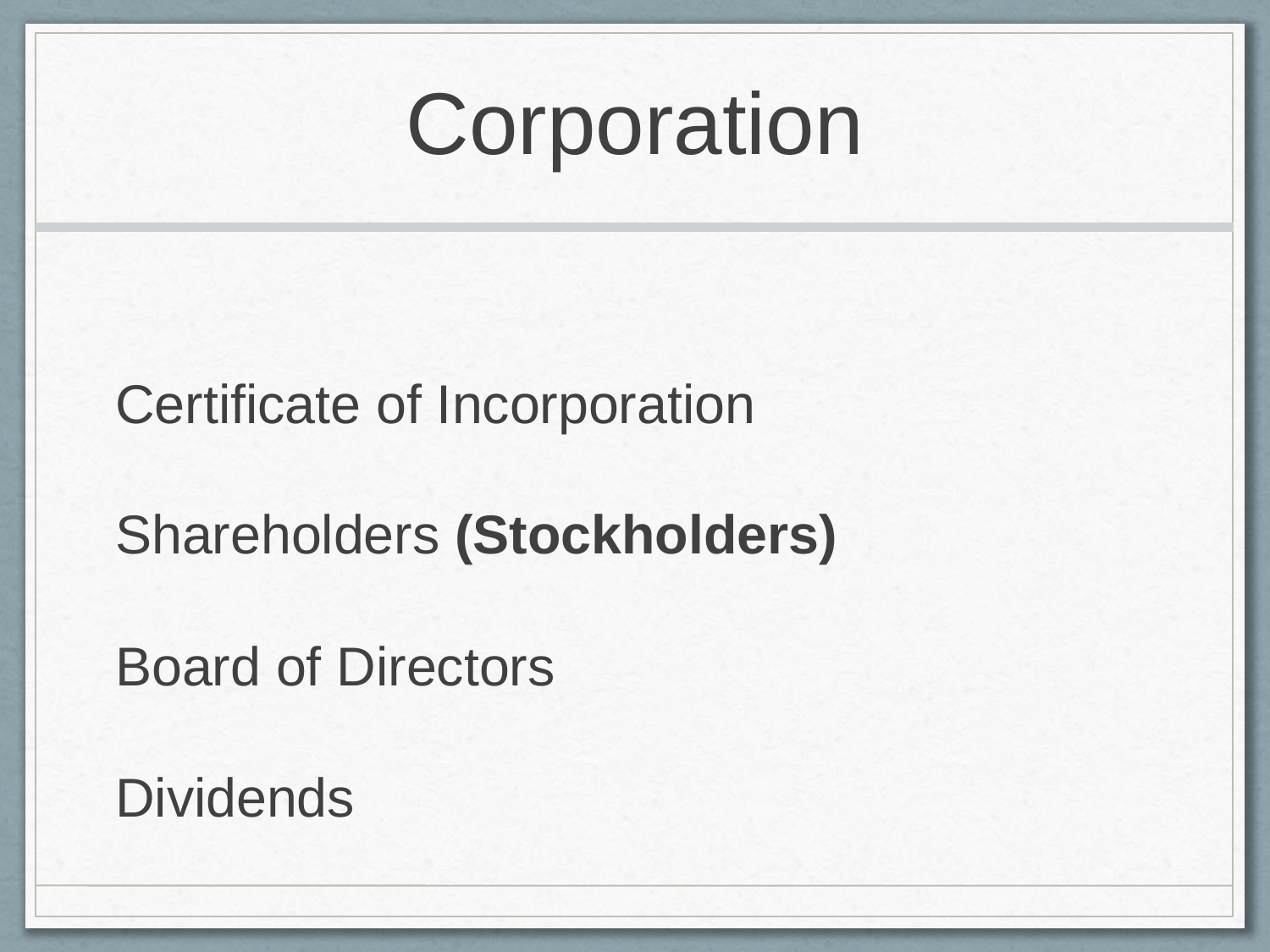

# Corporation
Certificate of Incorporation

Shareholders (Stockholders)

Board of Directors

Dividends